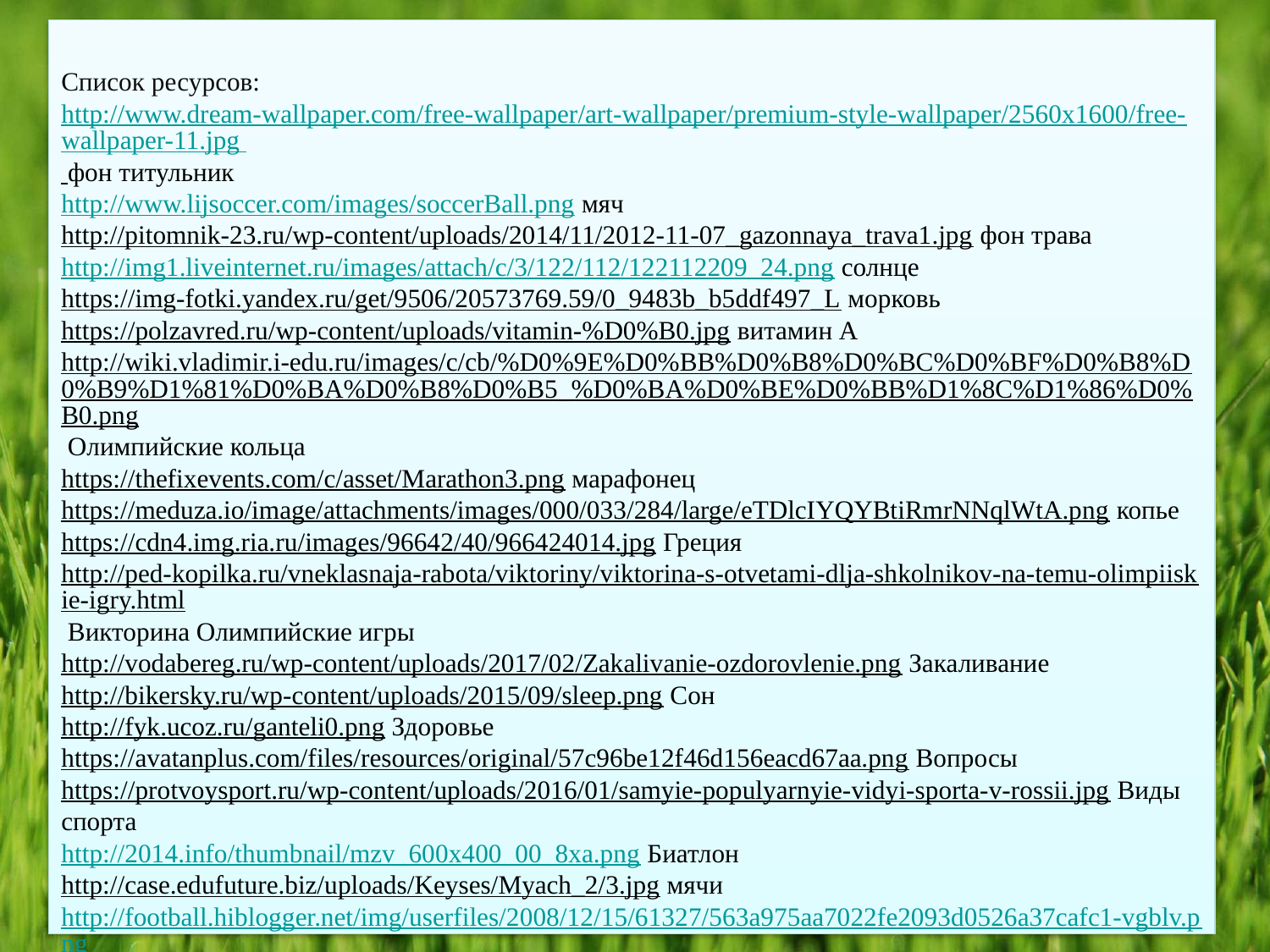

Список ресурсов:
http://www.dream-wallpaper.com/free-wallpaper/art-wallpaper/premium-style-wallpaper/2560x1600/free-wallpaper-11.jpg  фон титульник
http://www.lijsoccer.com/images/soccerBall.png мяч
http://pitomnik-23.ru/wp-content/uploads/2014/11/2012-11-07_gazonnaya_trava1.jpg фон трава
http://img1.liveinternet.ru/images/attach/c/3/122/112/122112209_24.png солнце
https://img-fotki.yandex.ru/get/9506/20573769.59/0_9483b_b5ddf497_L морковь
https://polzavred.ru/wp-content/uploads/vitamin-%D0%B0.jpg витамин А
http://wiki.vladimir.i-edu.ru/images/c/cb/%D0%9E%D0%BB%D0%B8%D0%BC%D0%BF%D0%B8%D0%B9%D1%81%D0%BA%D0%B8%D0%B5_%D0%BA%D0%BE%D0%BB%D1%8C%D1%86%D0%B0.png Олимпийские кольца
https://thefixevents.com/c/asset/Marathon3.png марафонец
https://meduza.io/image/attachments/images/000/033/284/large/eTDlcIYQYBtiRmrNNqlWtA.png копье
https://cdn4.img.ria.ru/images/96642/40/966424014.jpg Греция
http://ped-kopilka.ru/vneklasnaja-rabota/viktoriny/viktorina-s-otvetami-dlja-shkolnikov-na-temu-olimpiiskie-igry.html Викторина Олимпийские игры
http://vodabereg.ru/wp-content/uploads/2017/02/Zakalivanie-ozdorovlenie.png Закаливание
http://bikersky.ru/wp-content/uploads/2015/09/sleep.png Сон
http://fyk.ucoz.ru/ganteli0.png Здоровье
https://avatanplus.com/files/resources/original/57c96be12f46d156eacd67aa.png Вопросы
https://protvoysport.ru/wp-content/uploads/2016/01/samyie-populyarnyie-vidyi-sporta-v-rossii.jpg Виды спорта
http://2014.info/thumbnail/mzv_600x400_00_8xa.png Биатлон
http://case.edufuture.biz/uploads/Keyses/Myach_2/3.jpg мячи
http://football.hiblogger.net/img/userfiles/2008/12/15/61327/563a975aa7022fe2093d0526a37cafc1-vgblv.png футболисты
http://poiskm.net/ футбольный марш, свисток